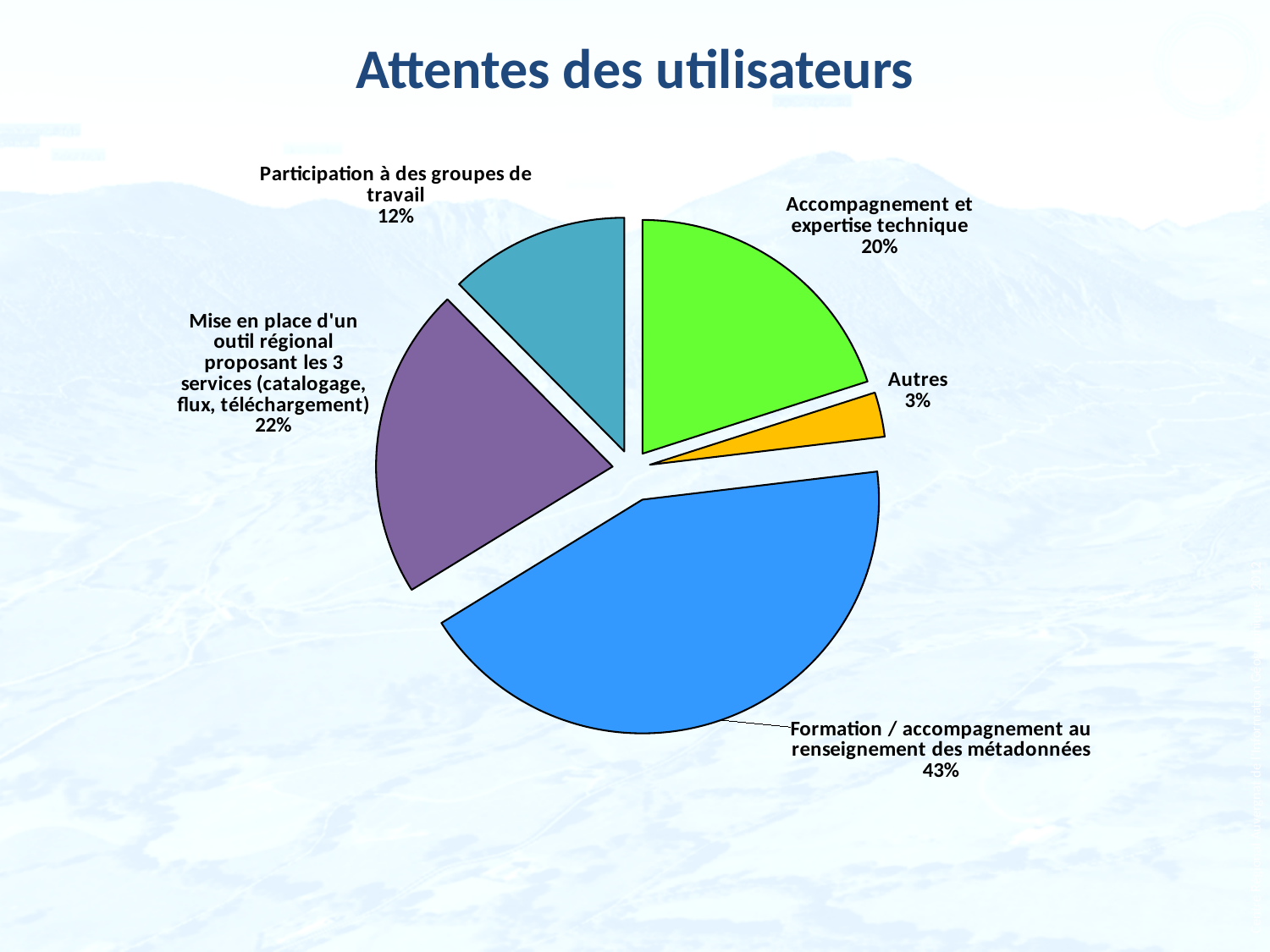

# Attentes des utilisateurs

### Chart

| Category |  |
|---|---|
| Accompagnement et expertise technique | 13.0 |
| Autres | 2.0 |
| Formation / accompagnement au renseignement des métadonnées | 28.0 |
| Mise en place d'un outil régional proposant les 3 services (catalogage, flux, téléchargement) | 14.0 |
| Participation à des groupes de travail | 8.0 |